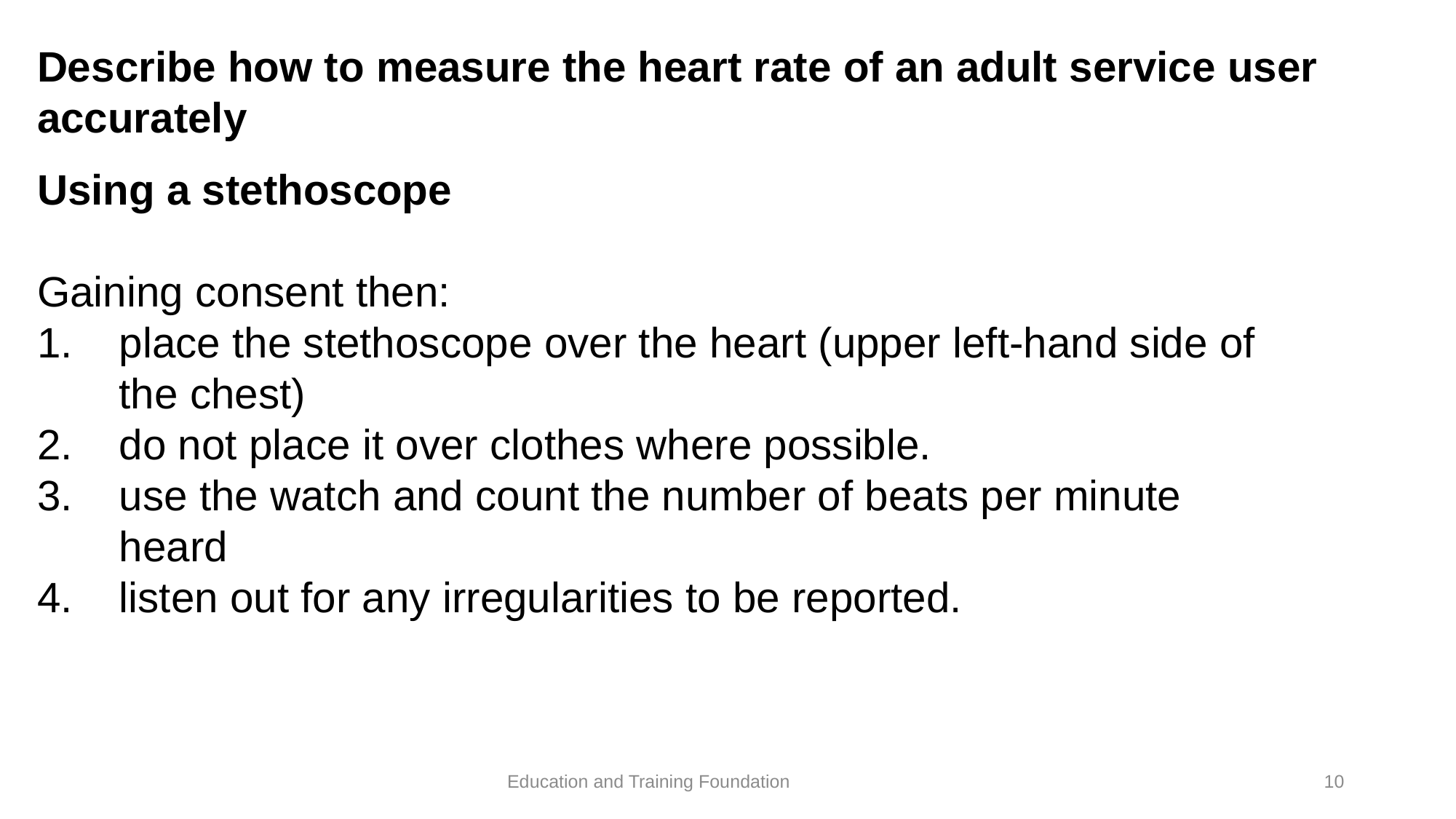

# Describe how to measure the heart rate of an adult service user accurately
Using a stethoscope

Gaining consent then:
place the stethoscope over the heart (upper left-hand side of the chest)
do not place it over clothes where possible.
use the watch and count the number of beats per minute heard
listen out for any irregularities to be reported.

10
Education and Training Foundation